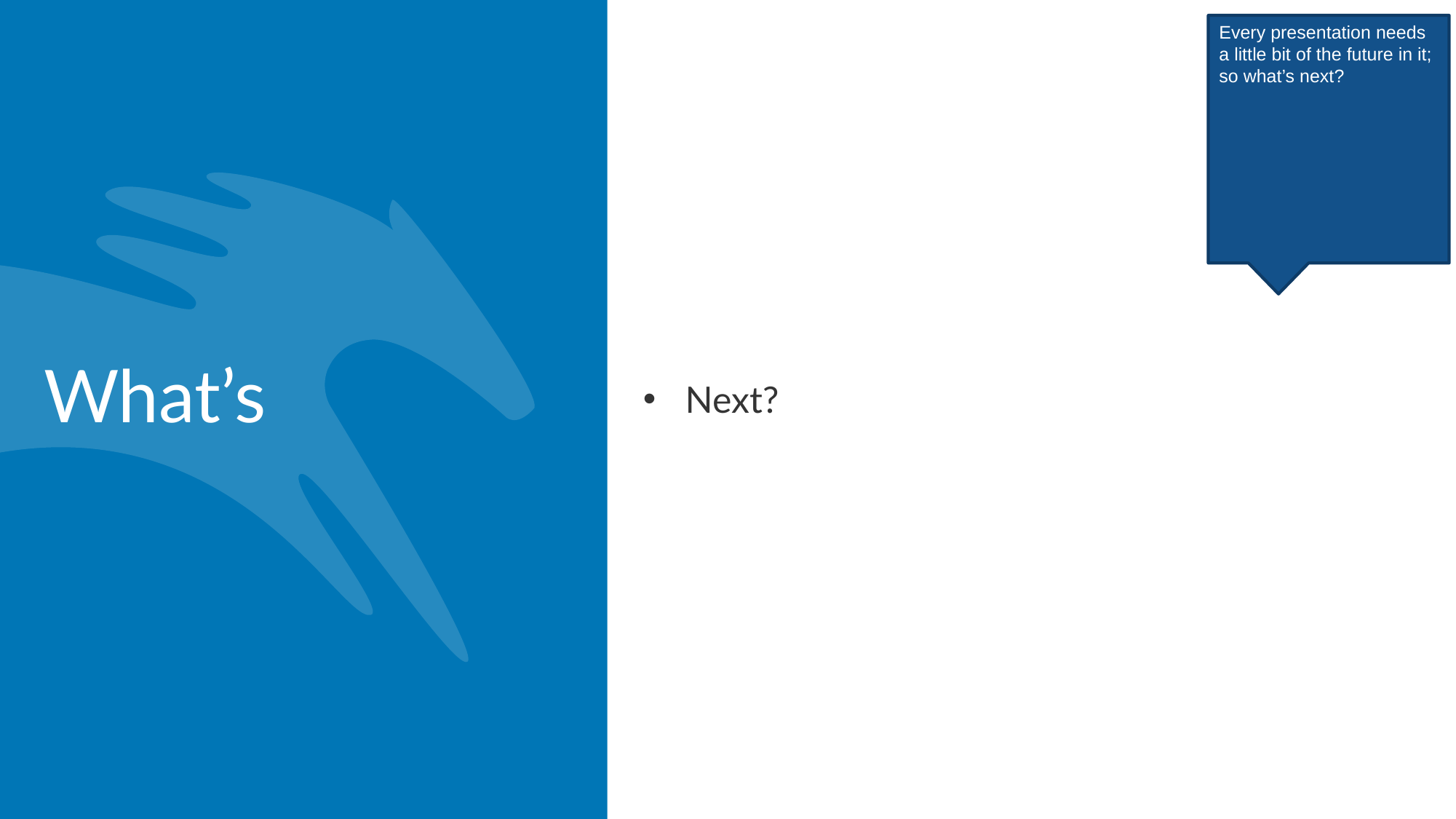

Next?
What’s
Every presentation needs a little bit of the future in it; so what’s next?
     20